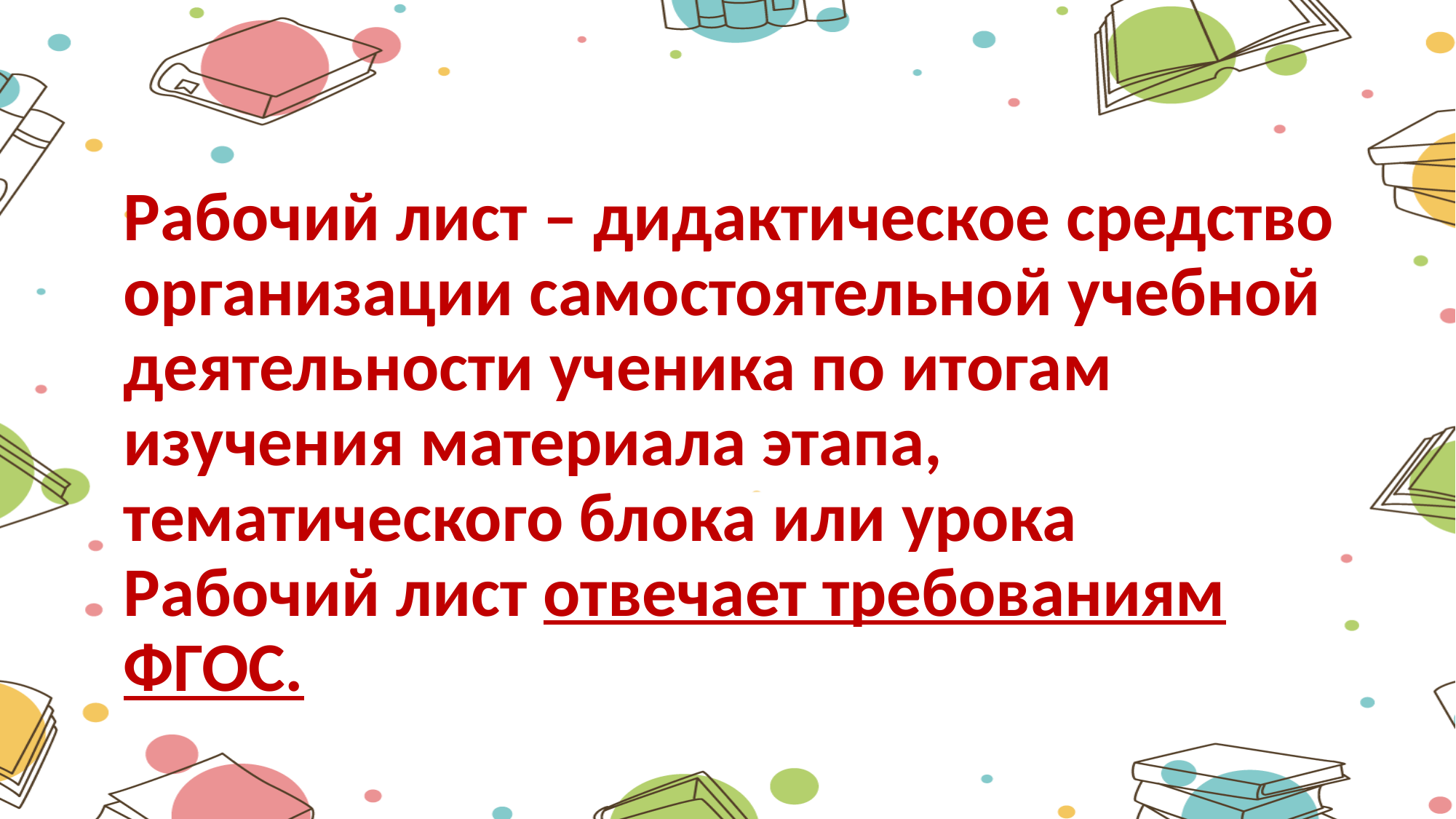

#
Рабочий лист – дидактическое средство организации самостоятельной учебной деятельности ученика по итогам изучения материала этапа, тематического блока или урока Рабочий лист отвечает требованиям ФГОС.